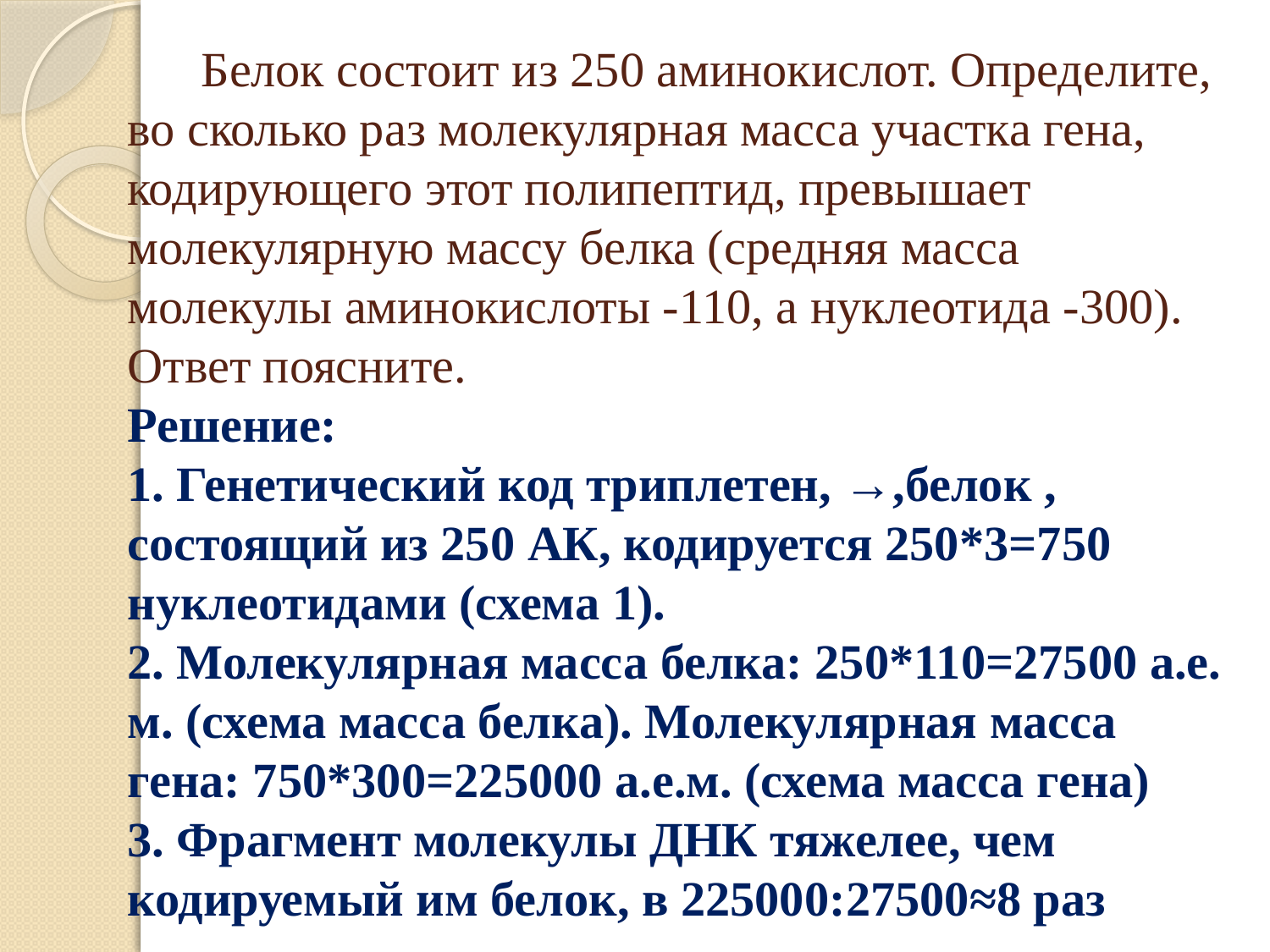

# Белок состоит из 250 аминокислот. Определите,  во сколько раз молекулярная масса участка гена, кодирующего этот полипептид, превышает молекулярную массу белка (средняя масса молекулы аминокислоты -110, а нуклеотида -300).  Ответ поясните. Решение: 1. Генетический код триплетен, →,белок , состоящий из 250 АК, кодируется 250*3=750 нуклеотидами (схема 1). 2. Молекулярная масса белка: 250*110=27500 а.е. м. (схема масса белка). Молекулярная масса гена: 750*300=225000 а.е.м. (схема масса гена) 3. Фрагмент молекулы ДНК тяжелее, чем кодируемый им белок, в 225000:27500≈8 раз